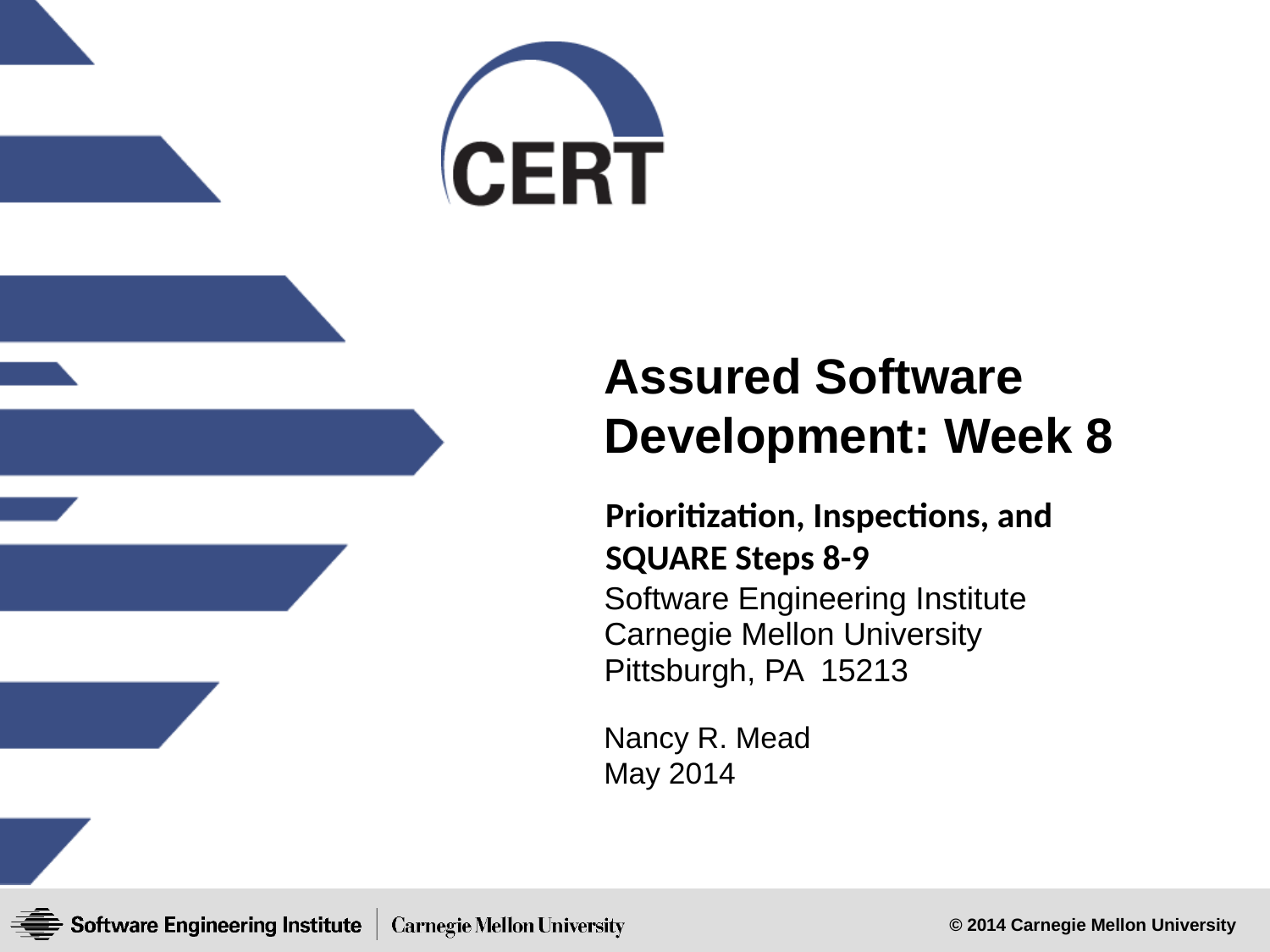

Assured Software Development: Week 8
Prioritization, Inspections, and
SQUARE Steps 8-9
Nancy R. Mead
May 2014